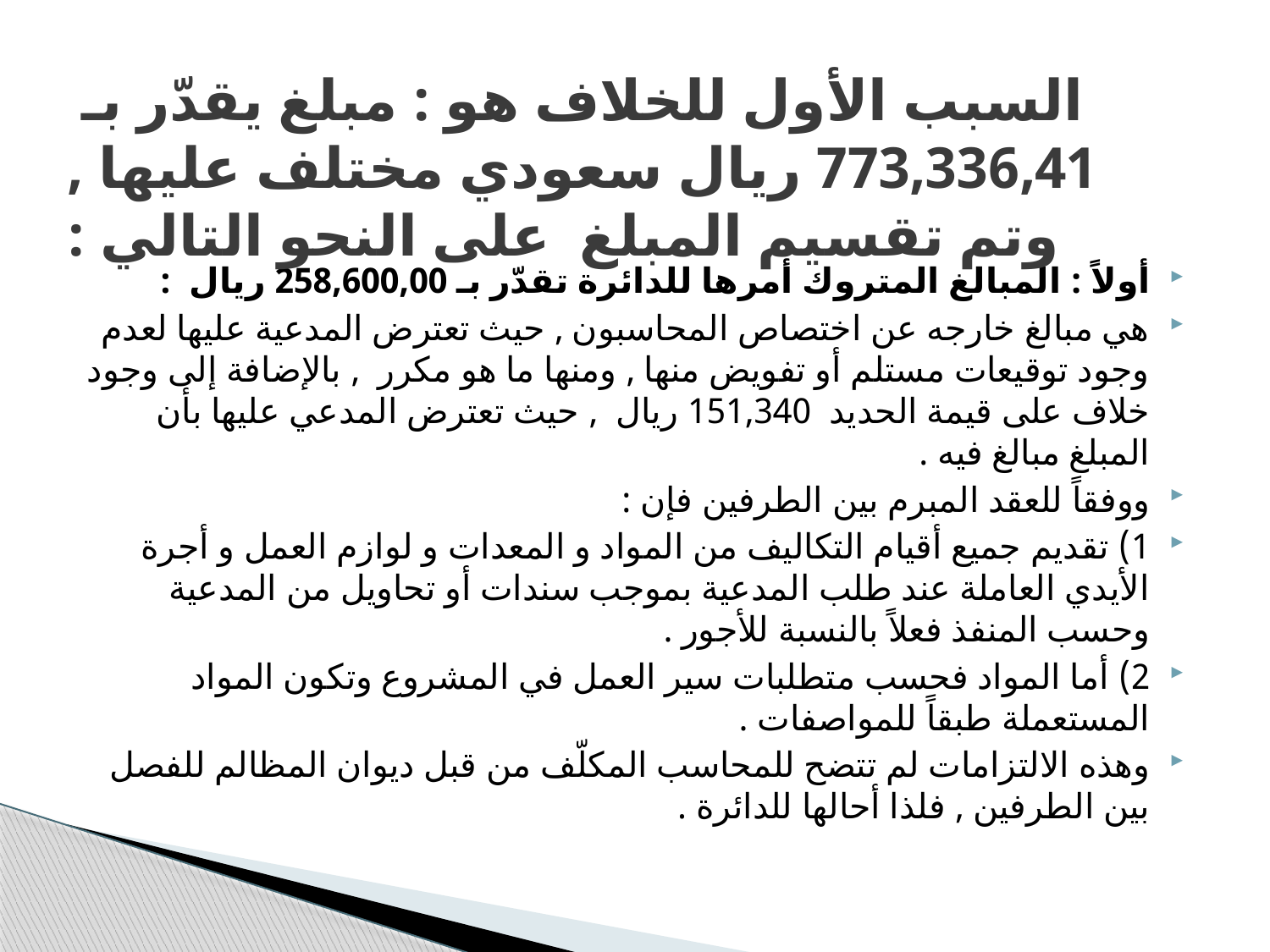

# السبب الأول للخلاف هو : مبلغ يقدّر بـ  773,336,41 ريال سعودي مختلف عليها , وتم تقسيم المبلغ  على النحو التالي :

أولاً : المبالغ المتروك أمرها للدائرة تقدّر بـ 258,600,00 ريال  :
هي مبالغ خارجه عن اختصاص المحاسبون , حيث تعترض المدعية عليها لعدم وجود توقيعات مستلم أو تفويض منها , ومنها ما هو مكرر  , بالإضافة إلى وجود خلاف على قيمة الحديد  151,340 ريال  , حيث تعترض المدعي عليها بأن المبلغ مبالغ فيه .
ووفقاً للعقد المبرم بين الطرفين فإن :
1) تقديم جميع أقيام التكاليف من المواد و المعدات و لوازم العمل و أجرة الأيدي العاملة عند طلب المدعية بموجب سندات أو تحاويل من المدعية وحسب المنفذ فعلاً بالنسبة للأجور .
2) أما المواد فحسب متطلبات سير العمل في المشروع وتكون المواد المستعملة طبقاً للمواصفات .
وهذه الالتزامات لم تتضح للمحاسب المكلّف من قبل ديوان المظالم للفصل بين الطرفين , فلذا أحالها للدائرة .